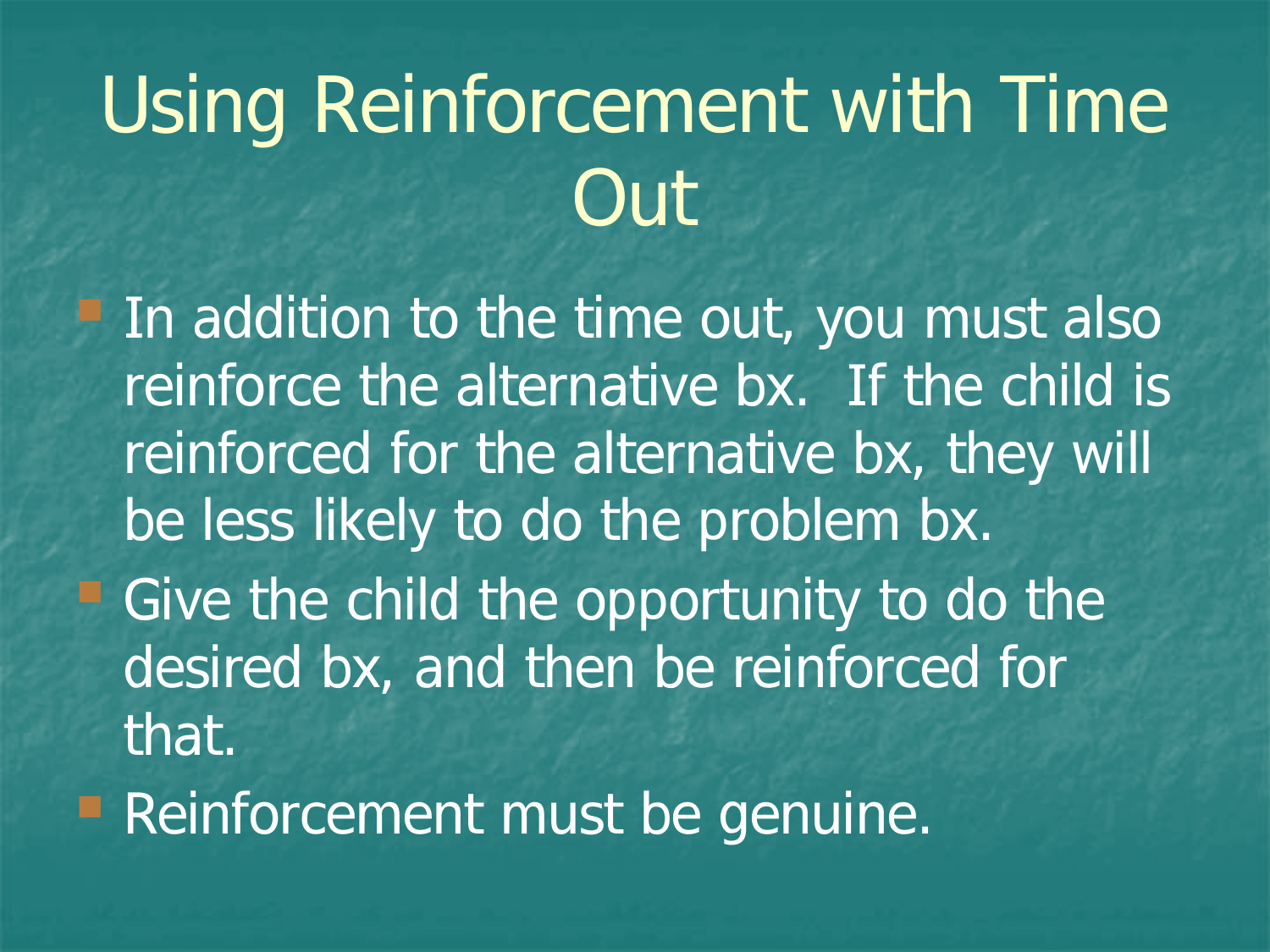

# Using Reinforcement with Time Out
In addition to the time out, you must also reinforce the alternative bx.  If the child is reinforced for the alternative bx, they will be less likely to do the problem bx.
Give the child the opportunity to do the desired bx, and then be reinforced for that.
Reinforcement must be genuine.